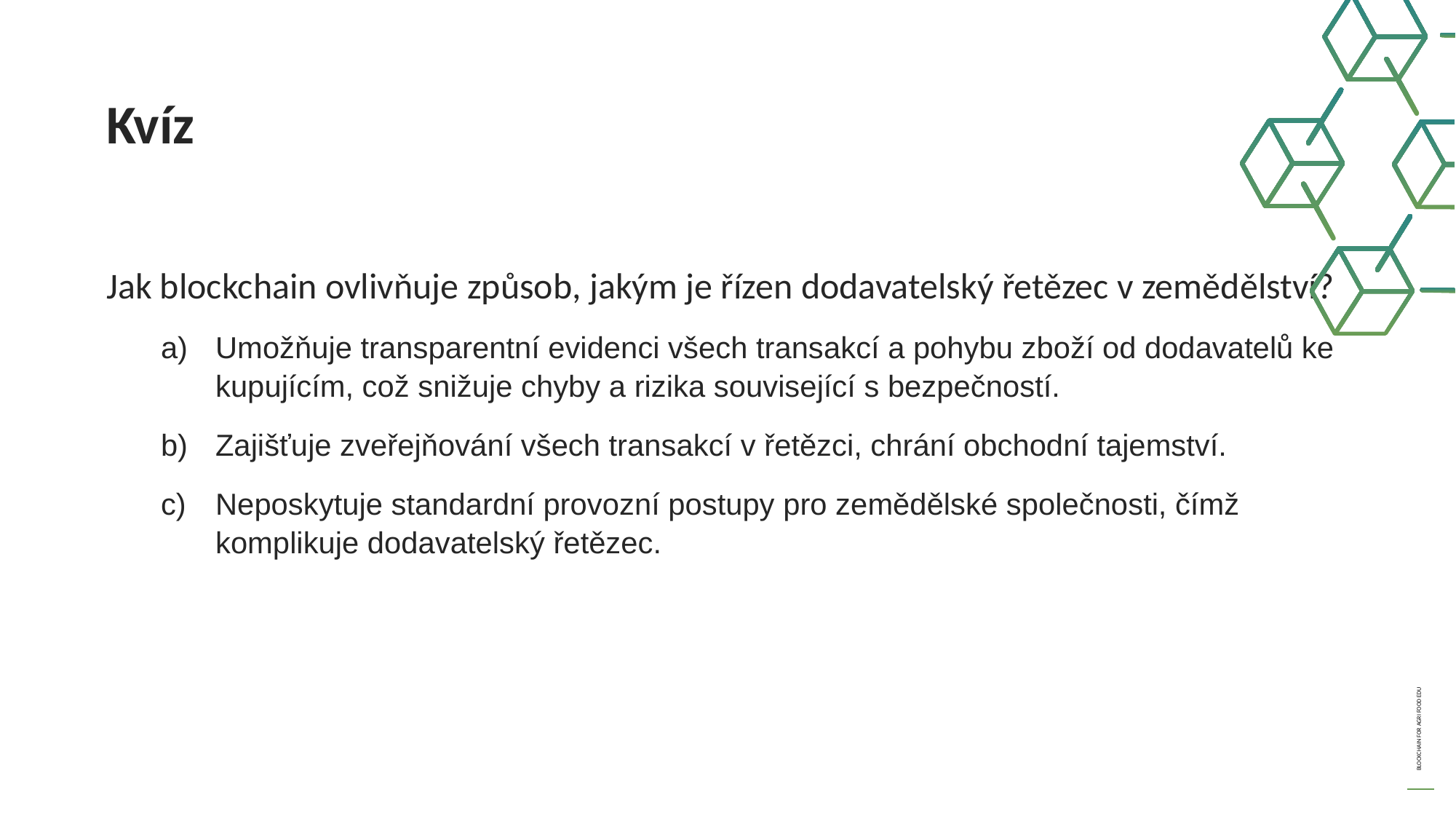

Kvíz
Jak blockchain ovlivňuje způsob, jakým je řízen dodavatelský řetězec v zemědělství?
Umožňuje transparentní evidenci všech transakcí a pohybu zboží od dodavatelů ke kupujícím, což snižuje chyby a rizika související s bezpečností.
Zajišťuje zveřejňování všech transakcí v řetězci, chrání obchodní tajemství.
Neposkytuje standardní provozní postupy pro zemědělské společnosti, čímž komplikuje dodavatelský řetězec.